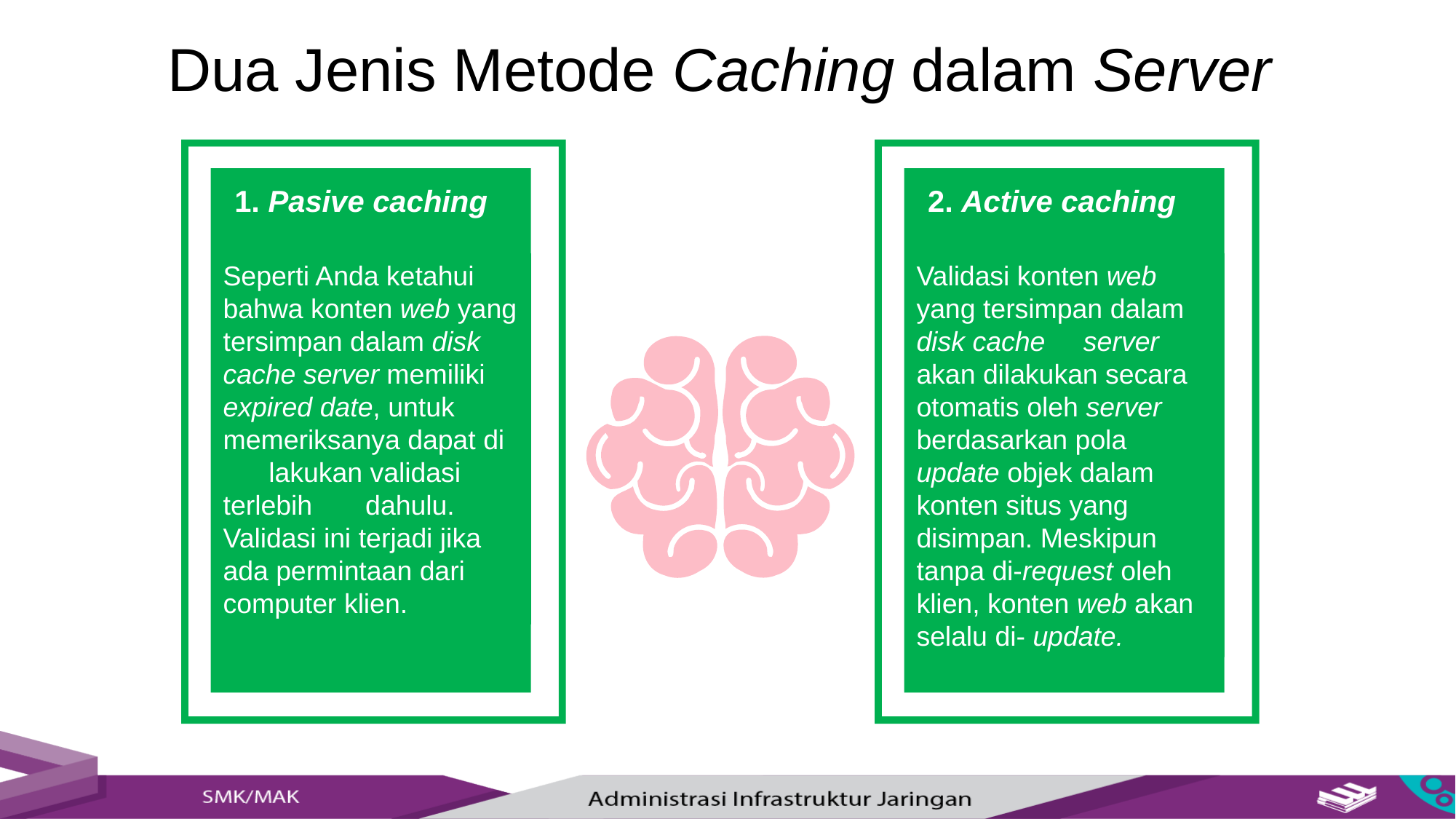

Dua Jenis Metode Caching dalam Server

1. Pasive caching
Seperti Anda ketahui bahwa konten web yang tersimpan dalam disk cache server memiliki expired date, untuk memeriksanya dapat di         lakukan validasi terlebih       dahulu. Validasi ini terjadi jika ada permintaan dari       computer klien.
2. Active caching
Validasi konten web yang tersimpan dalam disk cache     server akan dilakukan secara otomatis oleh server berdasarkan pola update objek dalam konten situs yang disimpan. Meskipun     tanpa di-request oleh klien, konten web akan selalu di- update.